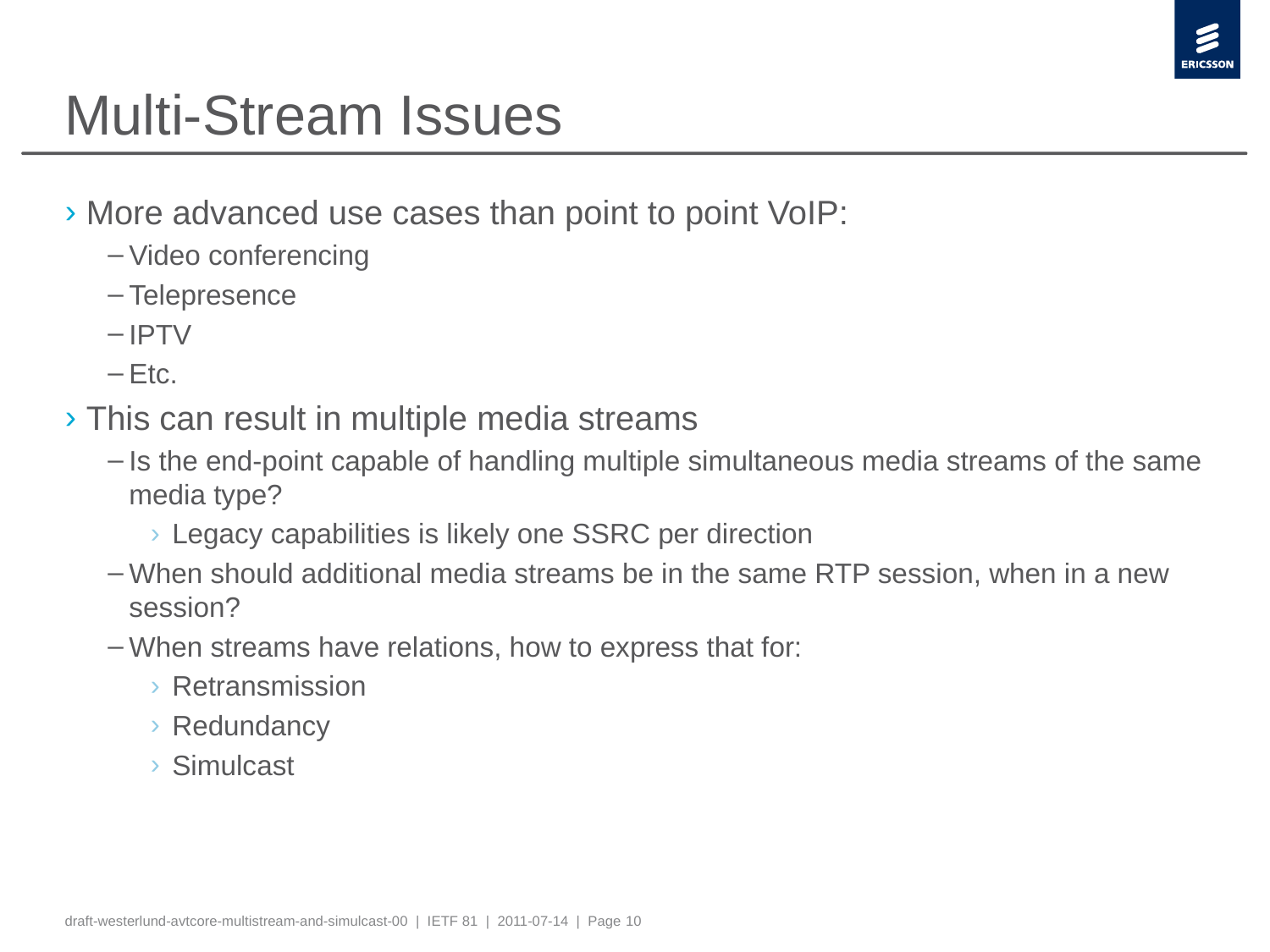

# Multi-Stream Issues
More advanced use cases than point to point VoIP:
Video conferencing
Telepresence
IPTV
Etc.
This can result in multiple media streams
Is the end-point capable of handling multiple simultaneous media streams of the same media type?
Legacy capabilities is likely one SSRC per direction
When should additional media streams be in the same RTP session, when in a new session?
When streams have relations, how to express that for:
Retransmission
Redundancy
Simulcast